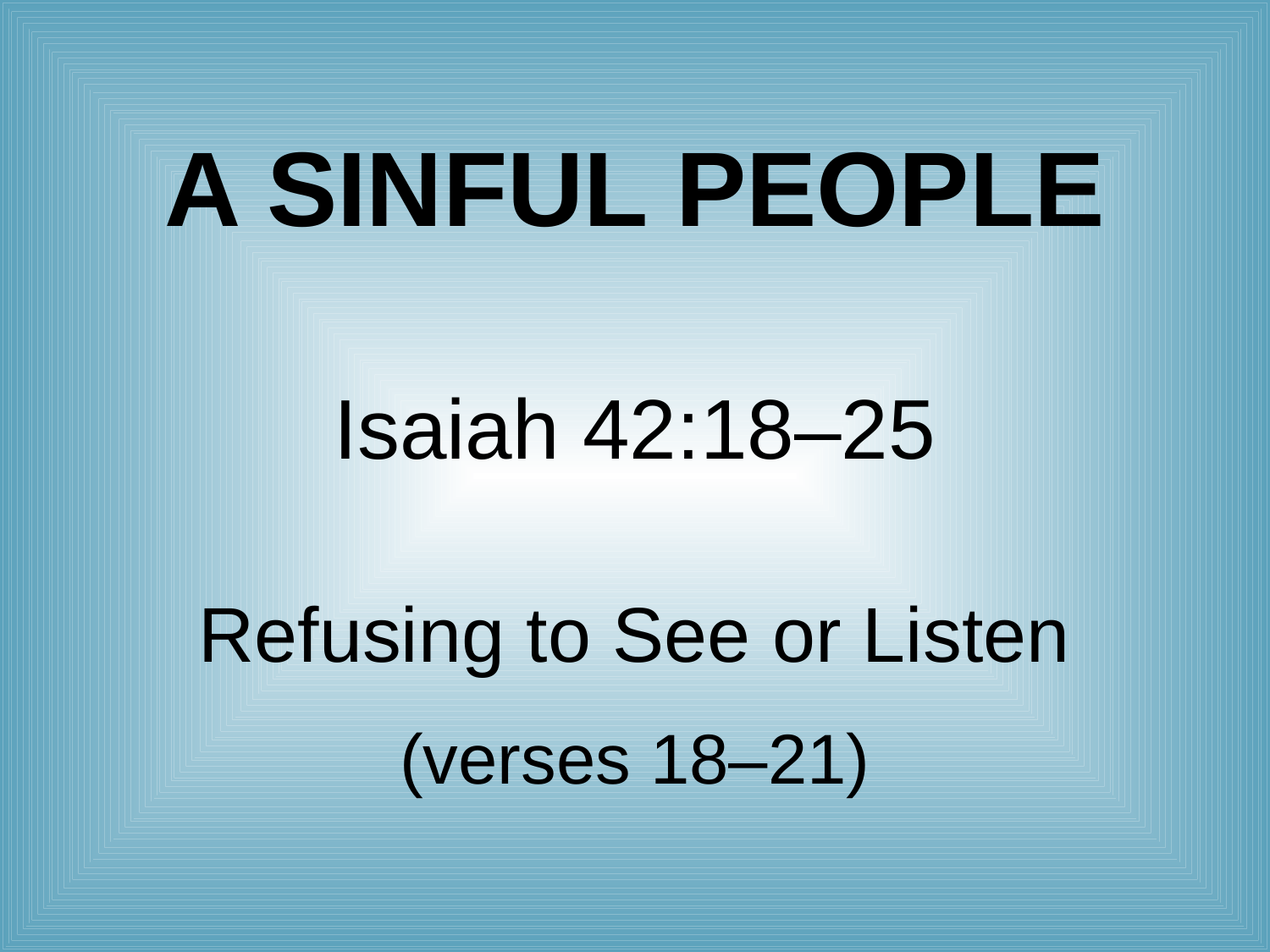

# A Sinful People
Isaiah 42:18–25

Refusing to See or Listen
(verses 18–21)